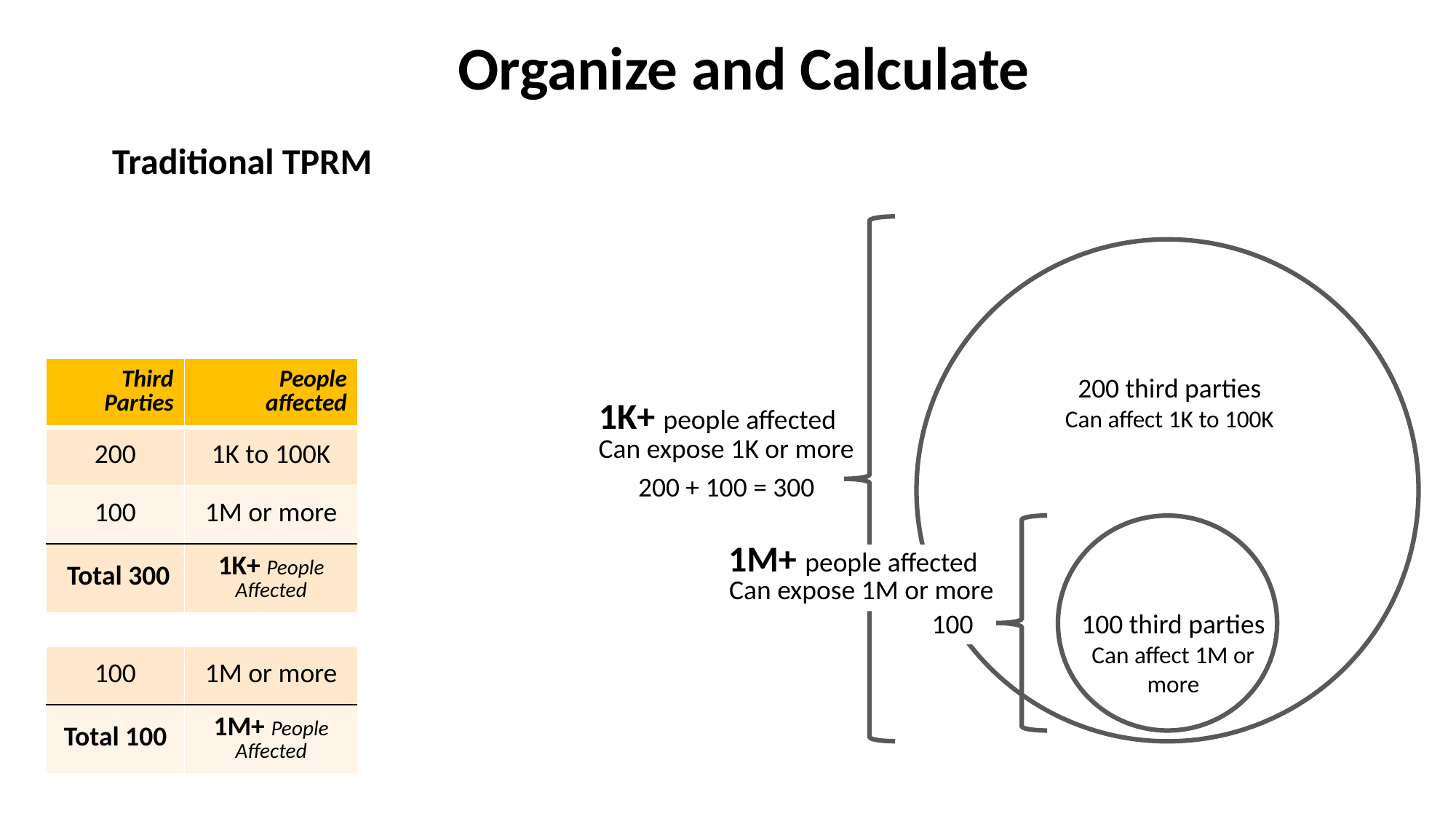

Organize and Calculate
Traditional TPRM

| Third Parties | People affected | Probability (frequency) |
| --- | --- | --- |
| 200 | 1K to 100K |  |
| 100 | 1M or more |  |
| Total 300 | 1K+ People Affected | 20% (5 Years) |
|  |  |  |
| 100 | 1M or more |  |
| Total 100 | 1M+ People Affected | 7% (15 Years) |
200 third parties
Can affect 1K to 100K
1K+ people affected
Can expose 1K or more
200 + 100 = 300

1M+ people affected

Can expose 1M or more
100
100 third parties
Can affect 1M or more